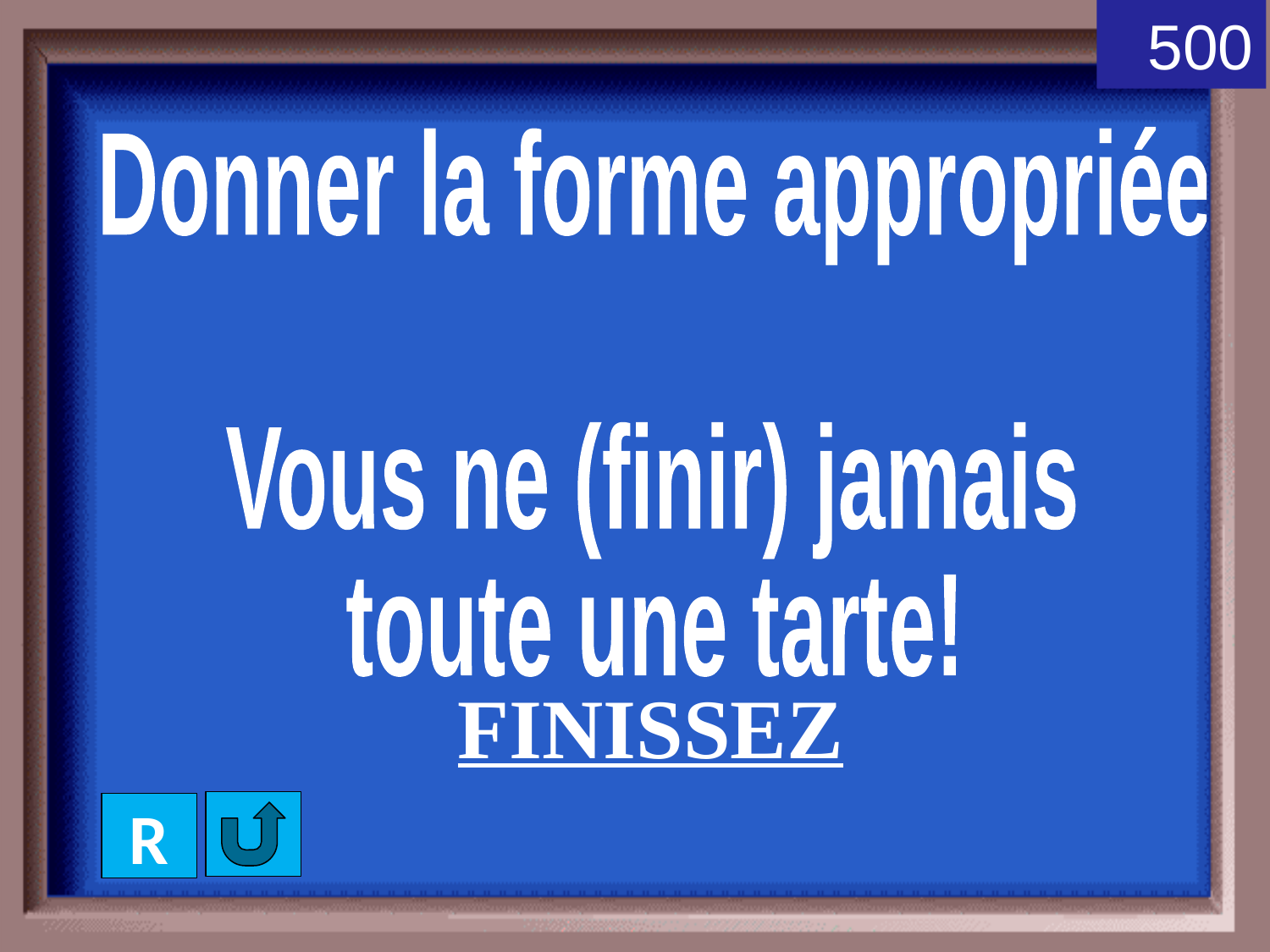

500
Donner la forme appropriée

Vous ne (finir) jamais
toute une tarte!
FINISSEZ

R